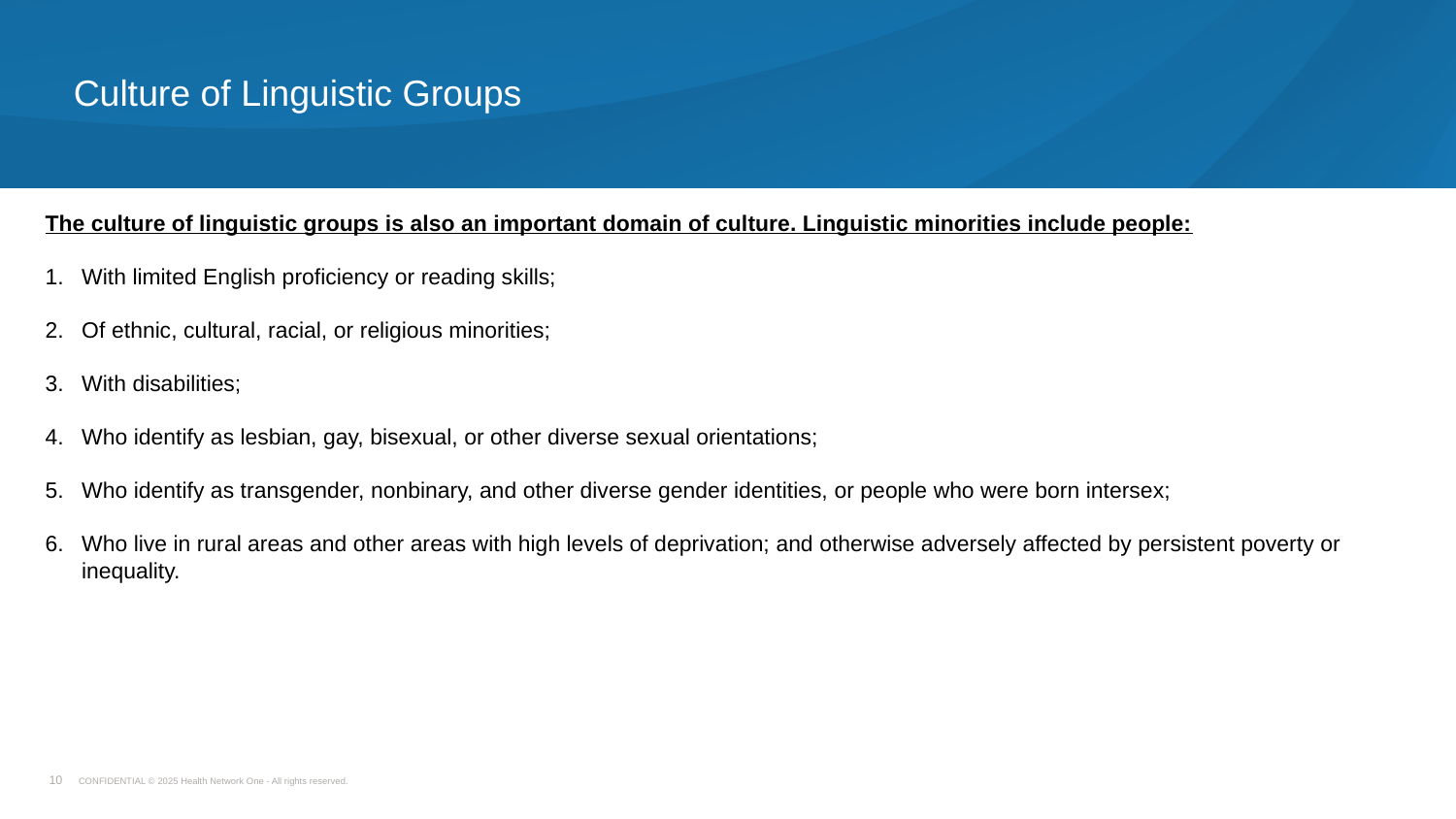

Culture of Linguistic Groups
The culture of linguistic groups is also an important domain of culture. Linguistic minorities include people:

With limited English proficiency or reading skills;

Of ethnic, cultural, racial, or religious minorities;

With disabilities;

Who identify as lesbian, gay, bisexual, or other diverse sexual orientations;

Who identify as transgender, nonbinary, and other diverse gender identities, or people who were born intersex;

Who live in rural areas and other areas with high levels of deprivation; and otherwise adversely affected by persistent poverty or inequality.
10